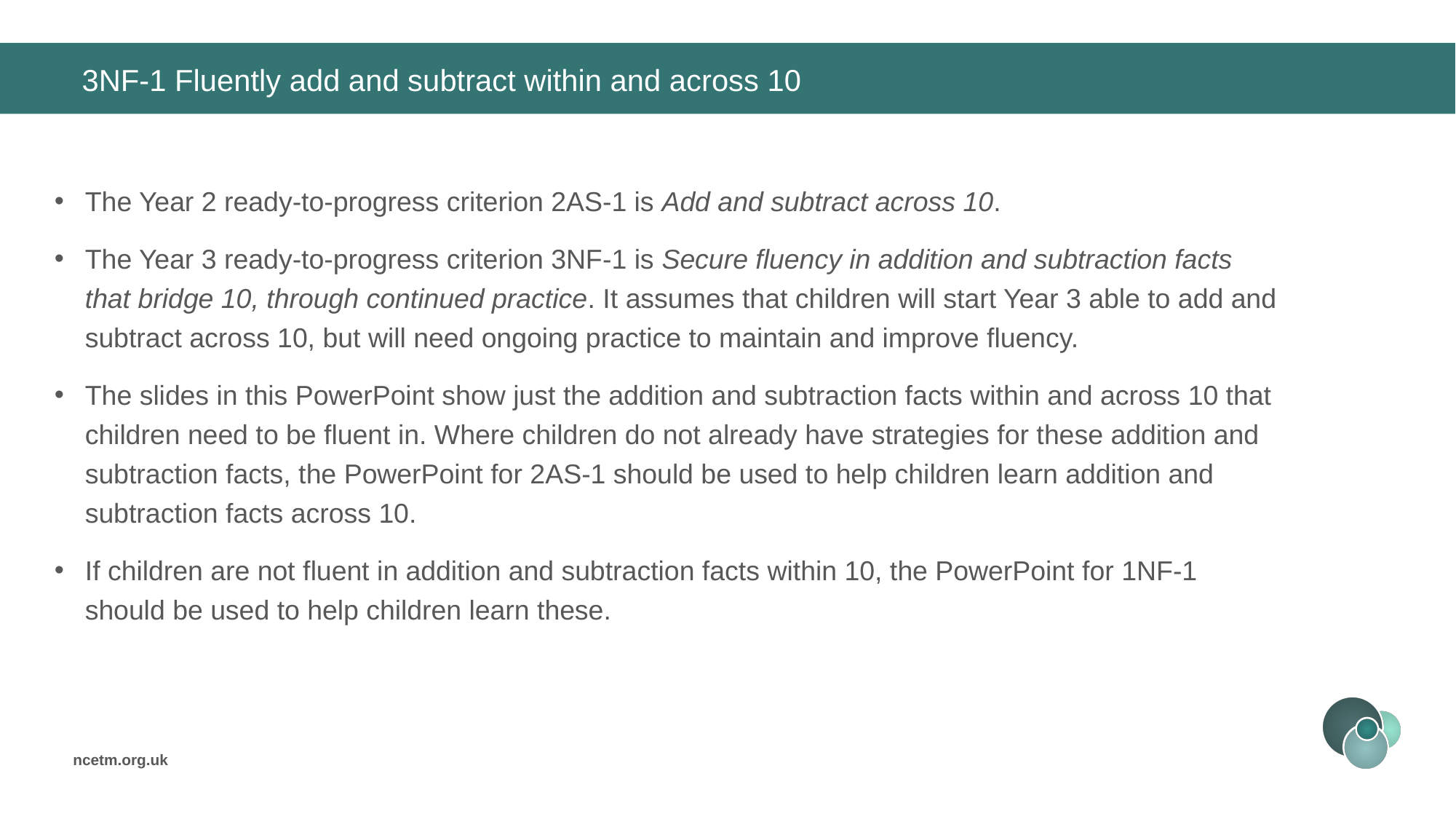

# 3NF-1 Fluently add and subtract within and across 10
The Year 2 ready-to-progress criterion 2AS-1 is Add and subtract across 10.
The Year 3 ready-to-progress criterion 3NF-1 is Secure fluency in addition and subtraction facts that bridge 10, through continued practice. It assumes that children will start Year 3 able to add and subtract across 10, but will need ongoing practice to maintain and improve fluency.
The slides in this PowerPoint show just the addition and subtraction facts within and across 10 that children need to be fluent in. Where children do not already have strategies for these addition and subtraction facts, the PowerPoint for 2AS-1 should be used to help children learn addition and subtraction facts across 10.
If children are not fluent in addition and subtraction facts within 10, the PowerPoint for 1NF-1 should be used to help children learn these.